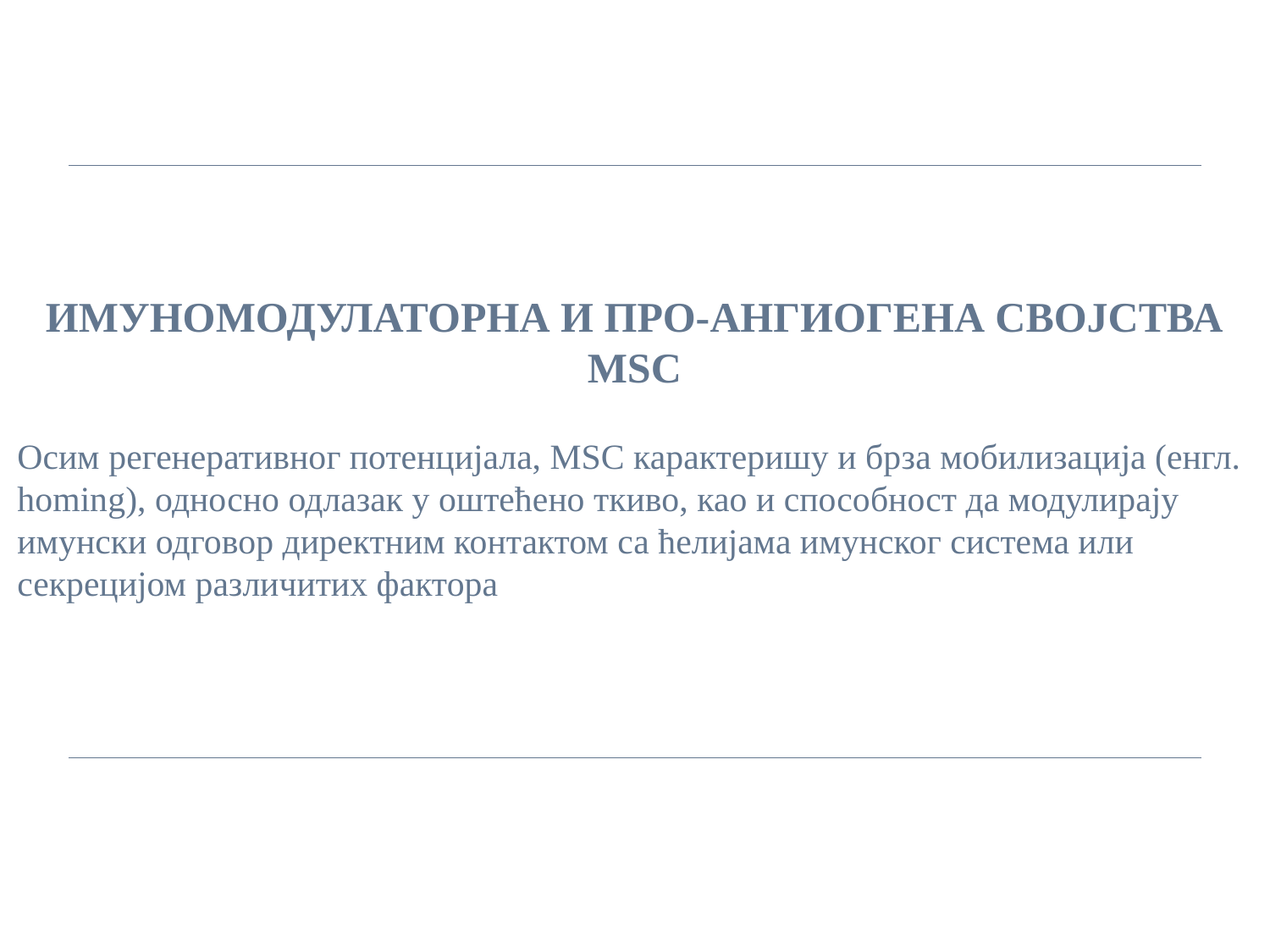

ИМУНОМОДУЛАТОРНА И ПРО-АНГИОГЕНА СВОЈСТВА MSC

Осим регенеративног потенцијала, MSC карактеришу и брза мобилизација (енгл. homing), односно одлазак у оштећено ткиво, као и способност да модулирају имунски одговор директним контактом са ћелијама имунског система или секрецијом различитих фактора